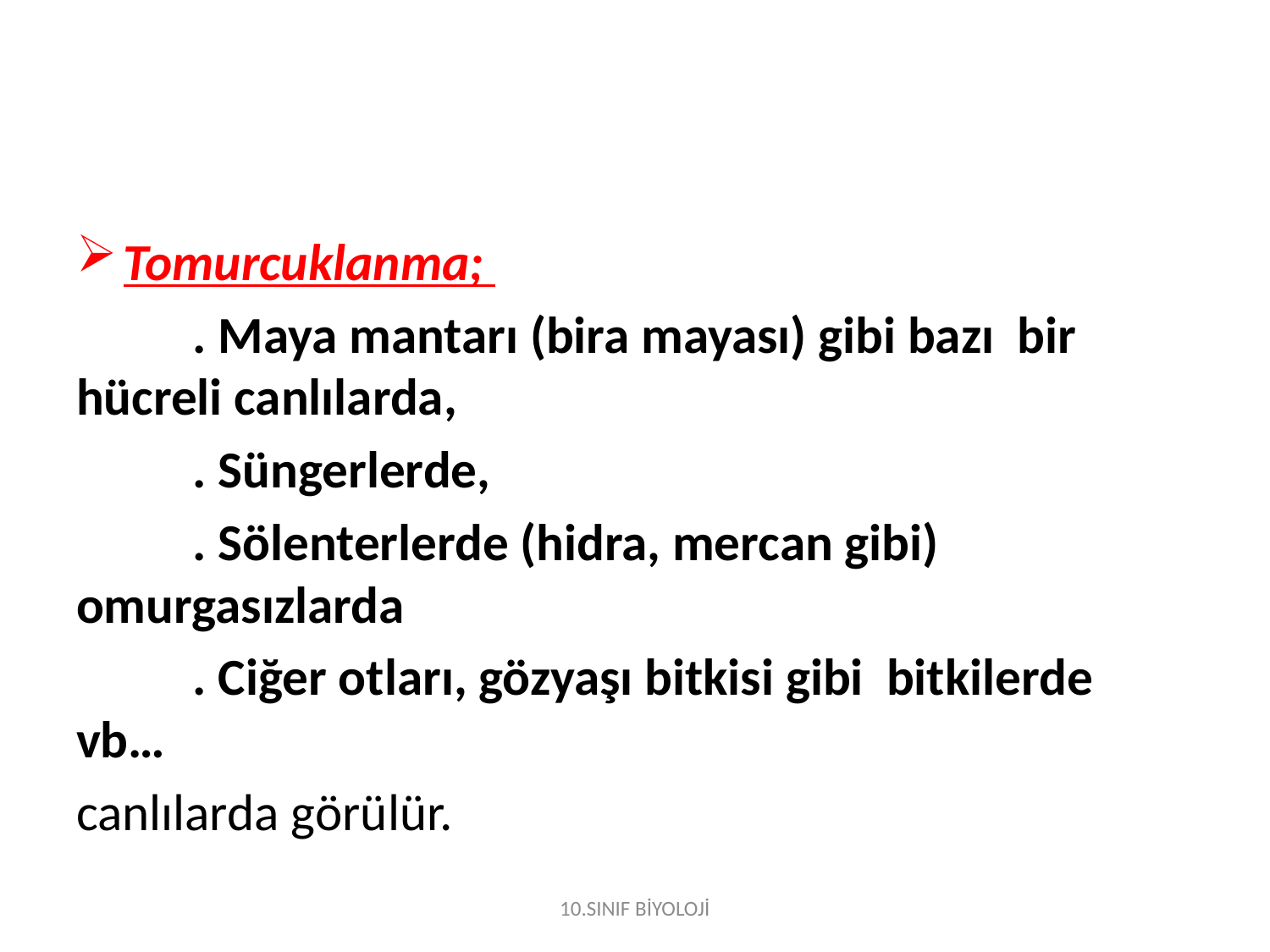

#
Tomurcuklanma;
		. Maya mantarı (bira mayası) gibi bazı  bir hücreli canlılarda,
		. Süngerlerde,
		. Sölenterlerde (hidra, mercan gibi) omurgasızlarda
 		. Ciğer otları, gözyaşı bitkisi gibi  bitkilerde vb…
canlılarda görülür.

10.SINIF BİYOLOJİ